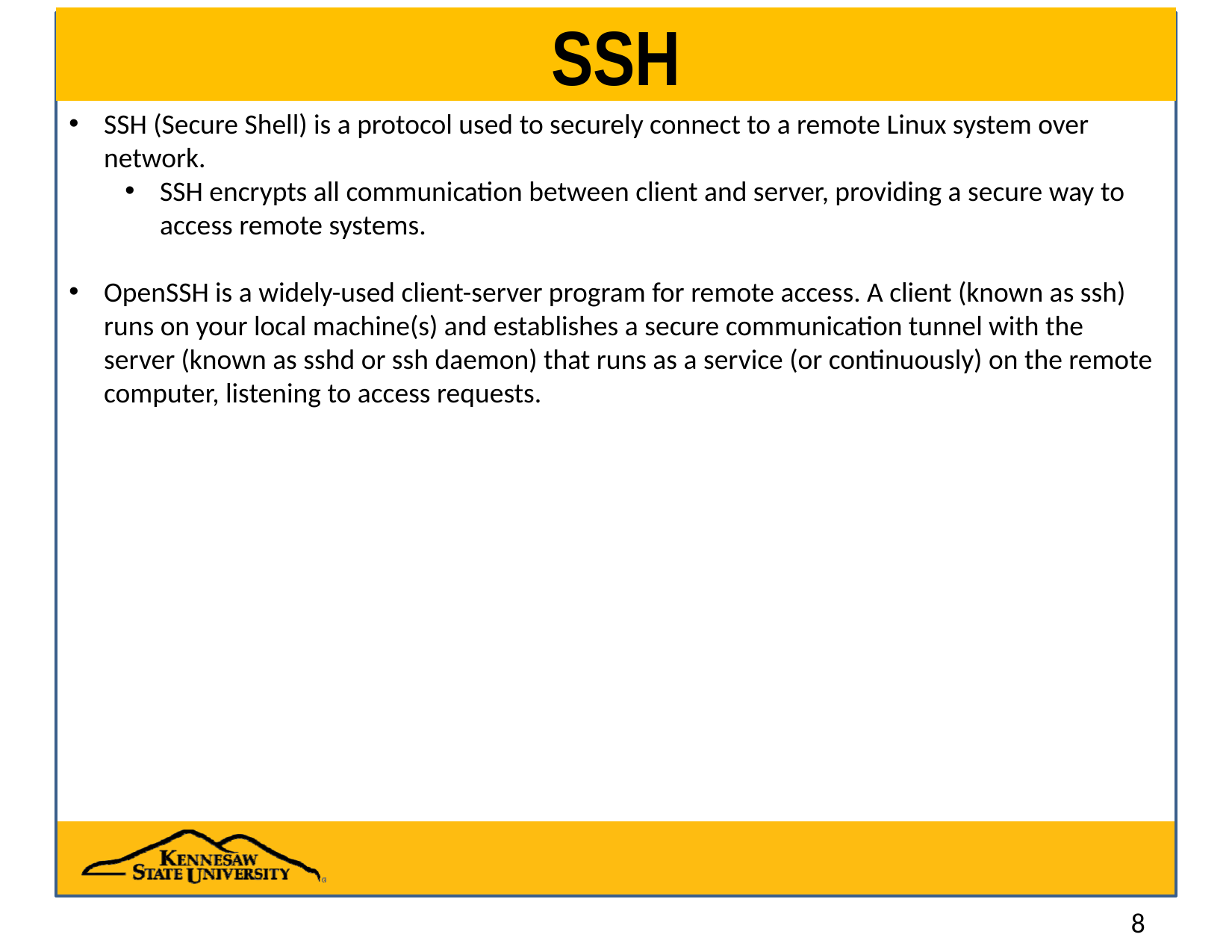

# SSH
SSH (Secure Shell) is a protocol used to securely connect to a remote Linux system over network.
SSH encrypts all communication between client and server, providing a secure way to access remote systems.

OpenSSH is a widely-used client-server program for remote access. A client (known as ssh) runs on your local machine(s) and establishes a secure communication tunnel with the server (known as sshd or ssh daemon) that runs as a service (or continuously) on the remote computer, listening to access requests.